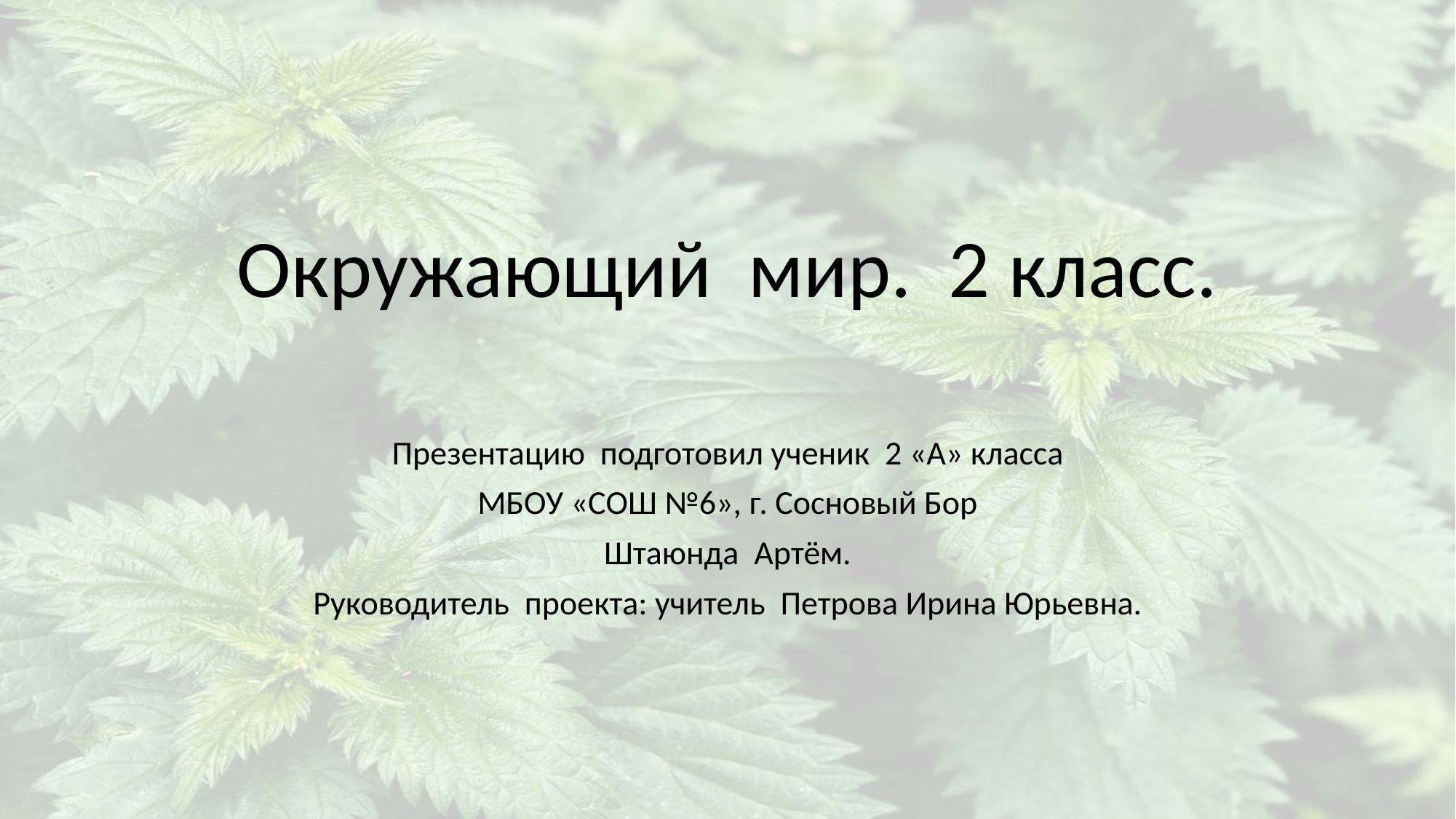

# Окружающий  мир.  2 класс.
Презентацию  подготовил ученик  2 «А» класса
МБОУ «СОШ №6», г. Сосновый Бор
Штаюнда  Артём.
Руководитель  проекта: учитель  Петрова Ирина Юрьевна.